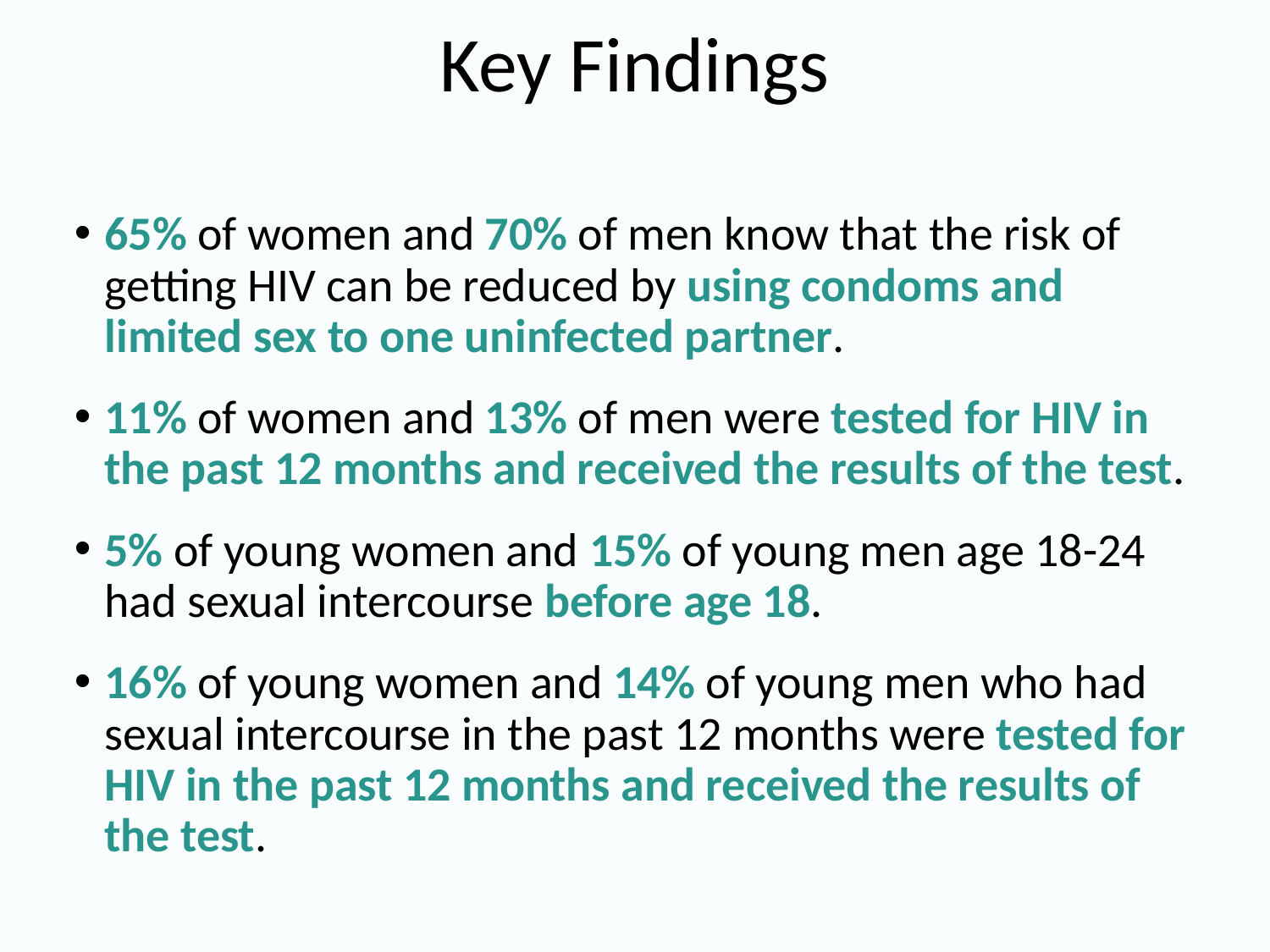

# Key Findings
65% of women and 70% of men know that the risk of getting HIV can be reduced by using condoms and limited sex to one uninfected partner.
11% of women and 13% of men were tested for HIV in the past 12 months and received the results of the test.
5% of young women and 15% of young men age 18-24 had sexual intercourse before age 18.
16% of young women and 14% of young men who had sexual intercourse in the past 12 months were tested for HIV in the past 12 months and received the results of the test.